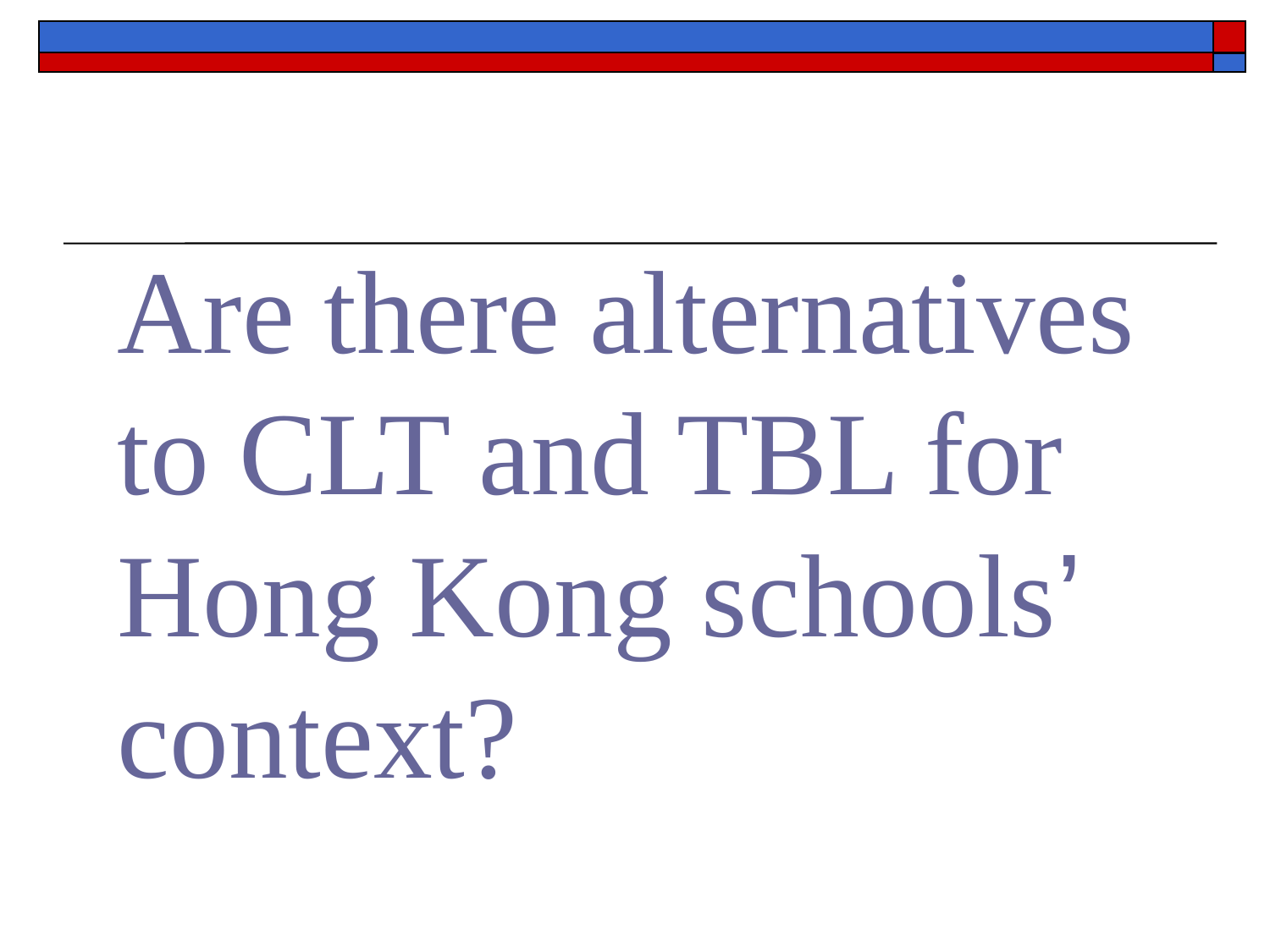

# Are there alternatives to CLT and TBL for Hong Kong schools’ context?